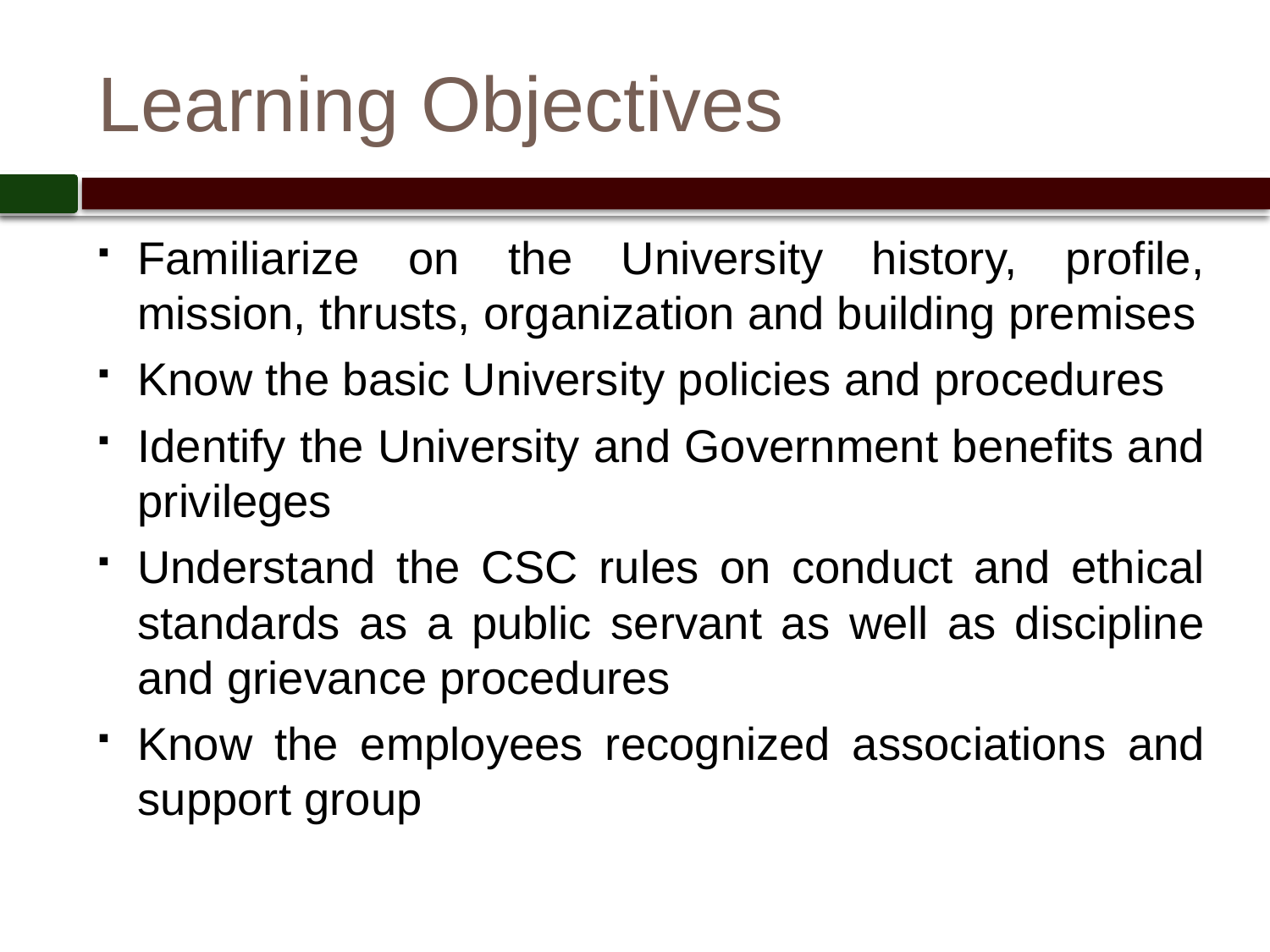

# Learning Objectives
Familiarize on the University history, profile, mission, thrusts, organization and building premises
Know the basic University policies and procedures
Identify the University and Government benefits and privileges
Understand the CSC rules on conduct and ethical standards as a public servant as well as discipline and grievance procedures
Know the employees recognized associations and support group